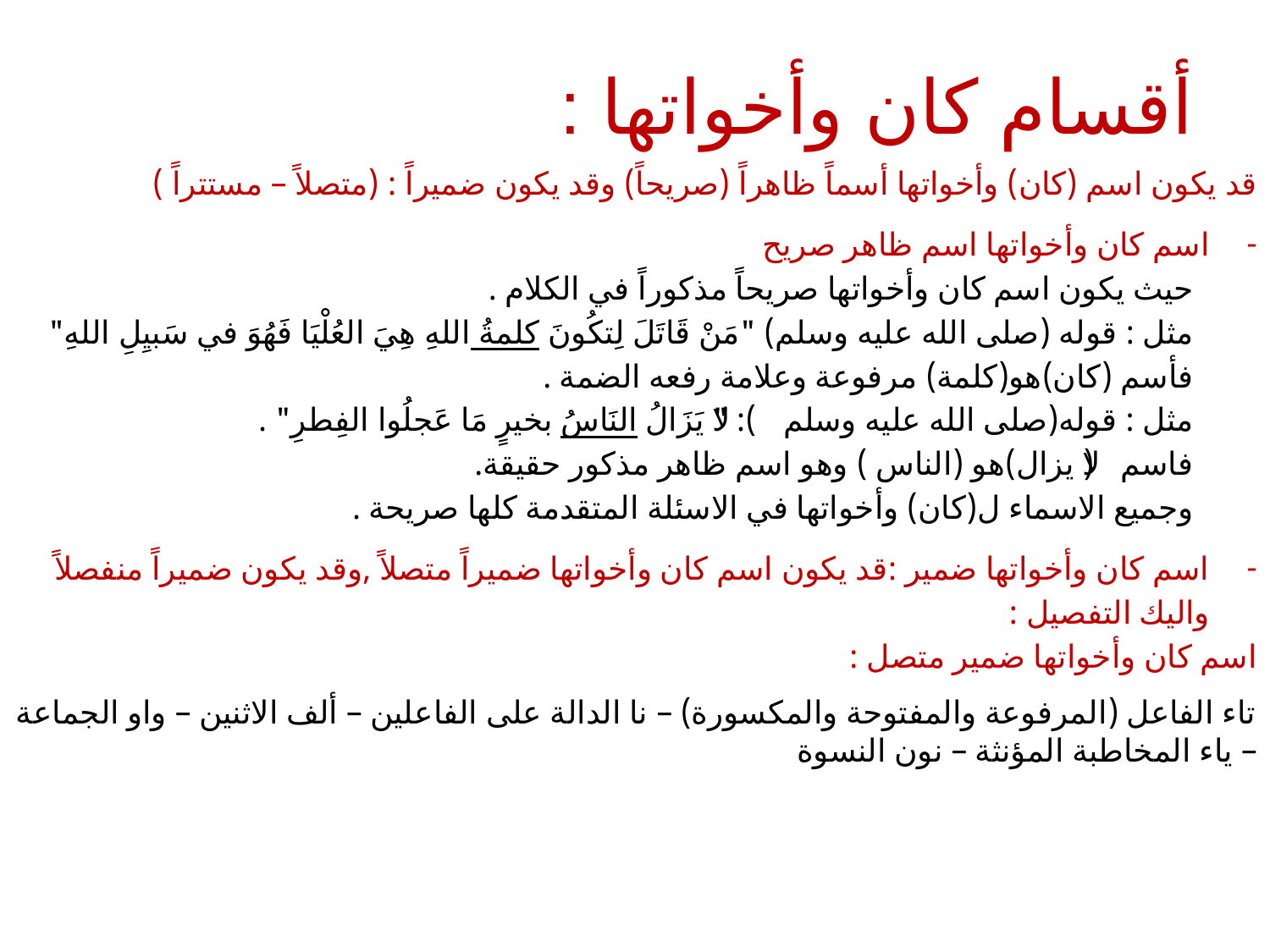

# أقسام كان وأخواتها :
قد يكون اسم (كان) وأخواتها أسماً ظاهراً (صريحاً) وقد يكون ضميراً : (متصلاً – مستتراً )
اسم كان وأخواتها اسم ظاهر صريح
حيث يكون اسم كان وأخواتها صريحاً مذكوراً في الكلام .
مثل : قوله (صلى الله عليه وسلم) "مَنْ قَاتَلَ لِتكُونَ كلمةُ اللهِ هِيَ العُلْيَا فَهُوَ في سَبيِلِ اللهِ"
فأسم (كان)هو(كلمة) مرفوعة وعلامة رفعه الضمة .
مثل : قوله(صلى الله عليه وسلم ): "لا يَزَالُ النَاسُ بخيرٍ مَا عَجلُوا الفِطرِ" .
فاسم (لا يزال)هو (الناس ) وهو اسم ظاهر مذكور حقيقة.
وجميع الاسماء ل(كان) وأخواتها في الاسئلة المتقدمة كلها صريحة .
اسم كان وأخواتها ضمير :قد يكون اسم كان وأخواتها ضميراً متصلاً ,وقد يكون ضميراً منفصلاً واليك التفصيل :
اسم كان وأخواتها ضمير متصل :
تاء الفاعل (المرفوعة والمفتوحة والمكسورة) – نا الدالة على الفاعلين – ألف الاثنين – واو الجماعة – ياء المخاطبة المؤنثة – نون النسوة